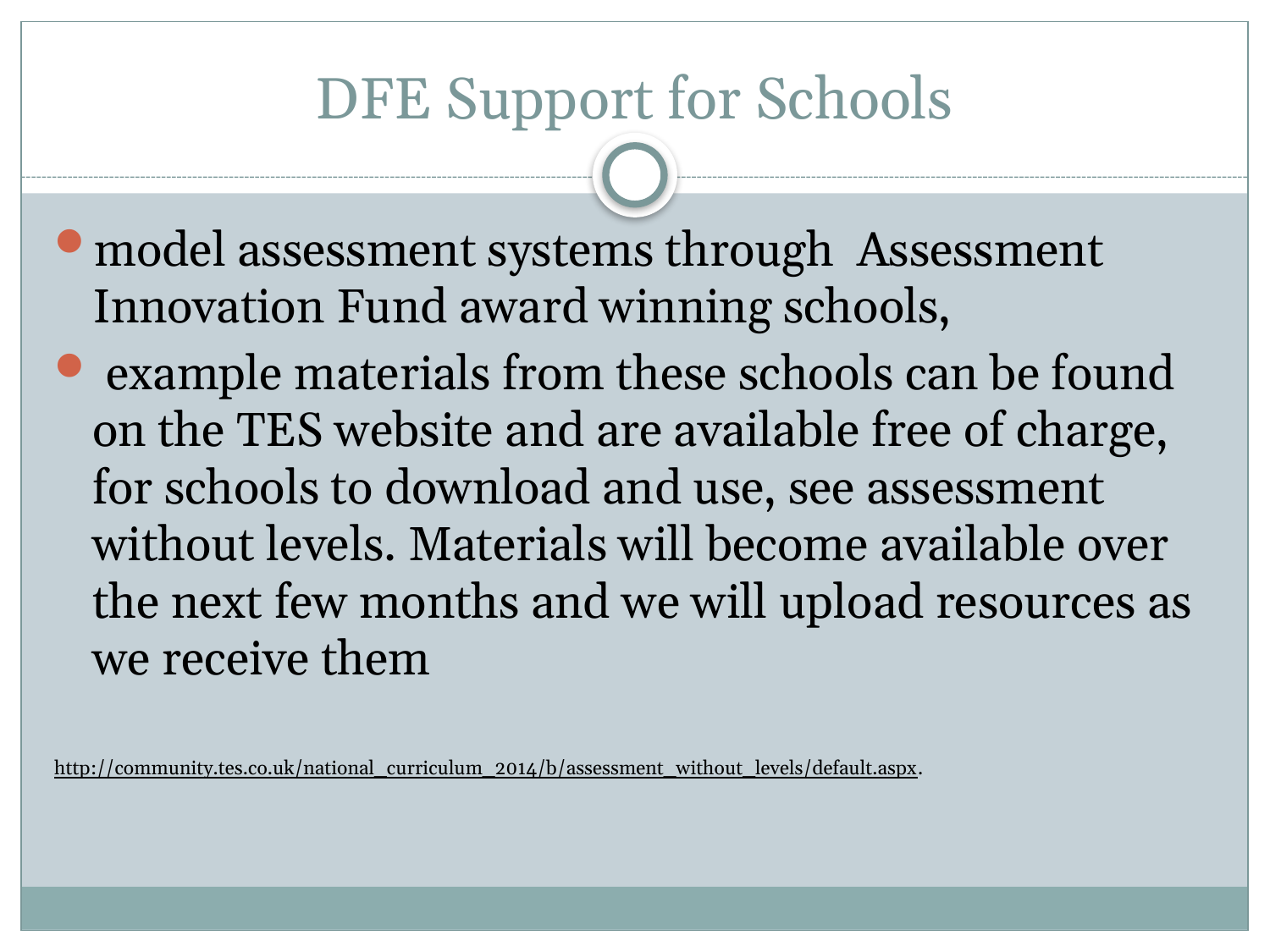

# DFE Support for Schools
model assessment systems through  Assessment Innovation Fund award winning schools,
 example materials from these schools can be found on the TES website and are available free of charge, for schools to download and use, see assessment without levels. Materials will become available over the next few months and we will upload resources as we receive them

http://community.tes.co.uk/national_curriculum_2014/b/assessment_without_levels/default.aspx.